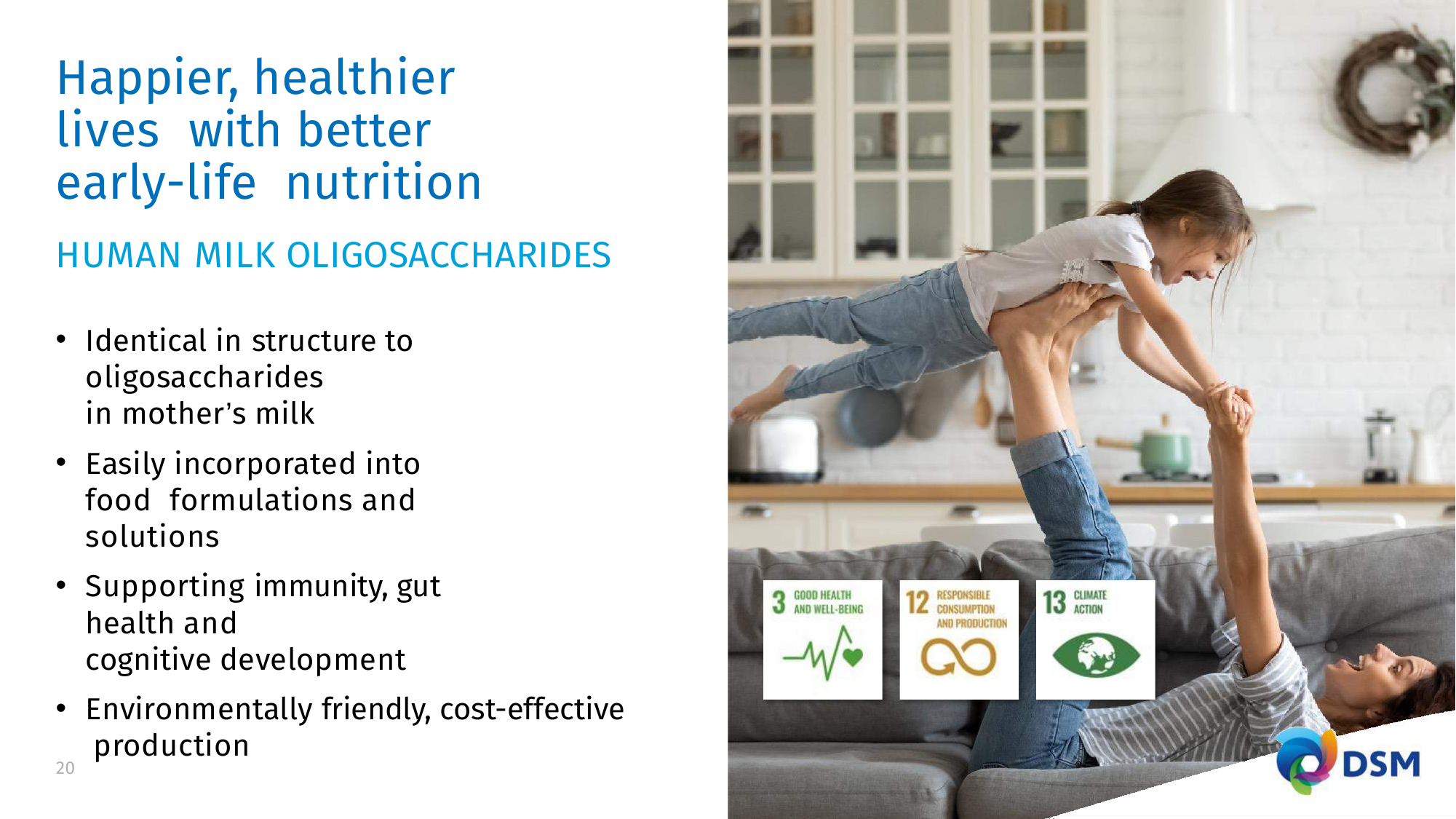

# Happier, healthier lives  with better early-life  nutrition
HUMAN MILK OLIGOSACCHARIDES

Identical in structure to oligosaccharides
in mother’s milk
Easily incorporated into food  formulations and solutions
Supporting immunity, gut health and
cognitive development
Environmentally friendly, cost-effective  production
20